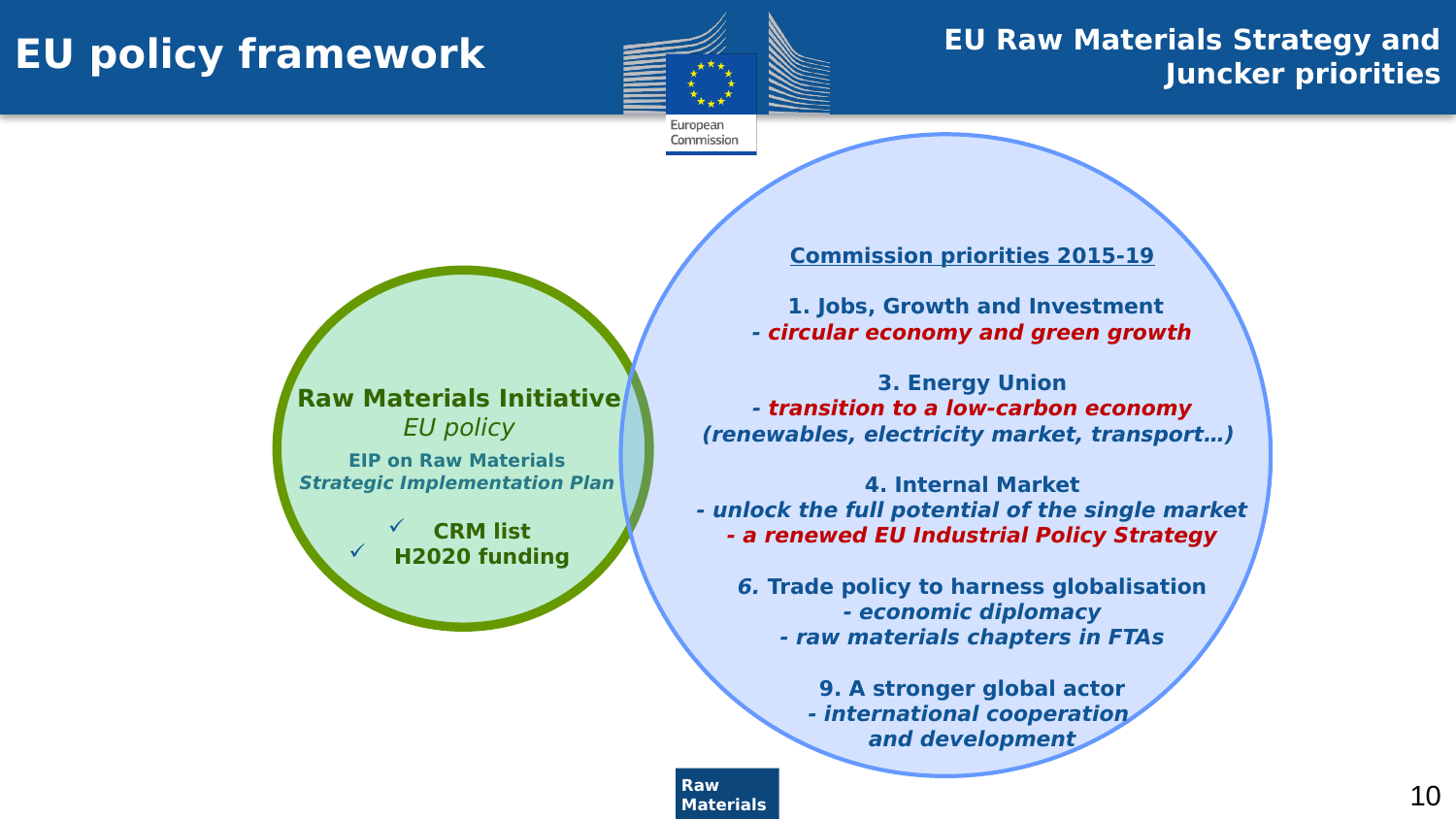

EU policy framework
# EU Raw Materials Strategy and Juncker priorities

Raw Materials Initiative
EU policy

CRM list
H2020 funding

EIP on Raw Materials
Strategic Implementation Plan
Commission priorities 2015-19

 1. Jobs, Growth and Investment
- circular economy and green growth

3. Energy Union
 - transition to a low-carbon economy
(renewables, electricity market, transport…)

4. Internal Market
- unlock the full potential of the single market
- a renewed EU Industrial Policy Strategy

6. Trade policy to harness globalisation
- economic diplomacy
- raw materials chapters in FTAs

9. A stronger global actor
- international cooperation
and development
10